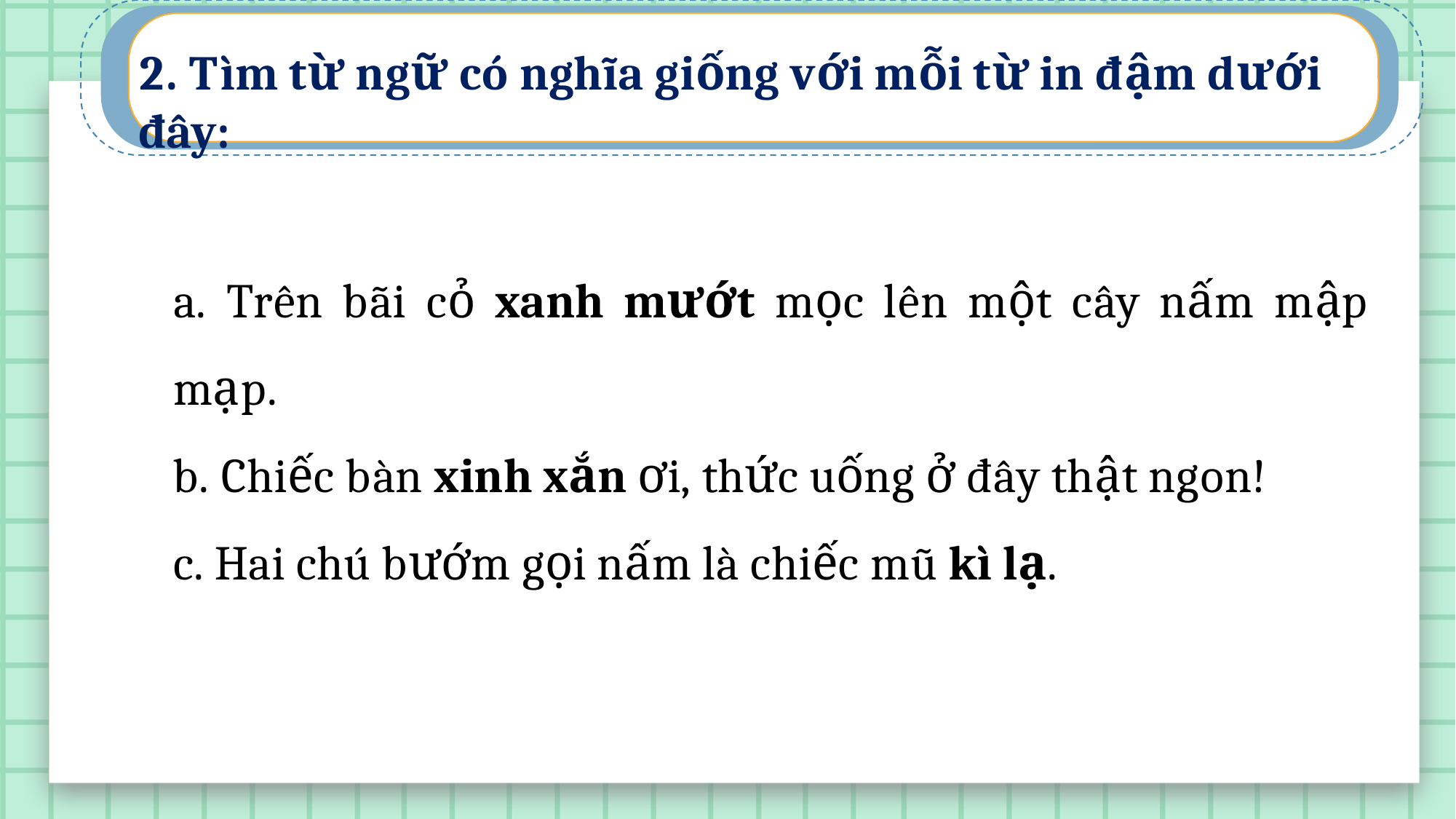

2. Tìm từ ngữ có nghĩa giống với mỗi từ in đậm dưới đây:
a. Trên bãi cỏ xanh mướt mọc lên một cây nấm mập mạp.
b. Chiếc bàn xinh xắn ơi, thức uống ở đây thật ngon!
c. Hai chú bướm gọi nấm là chiếc mũ kì lạ.